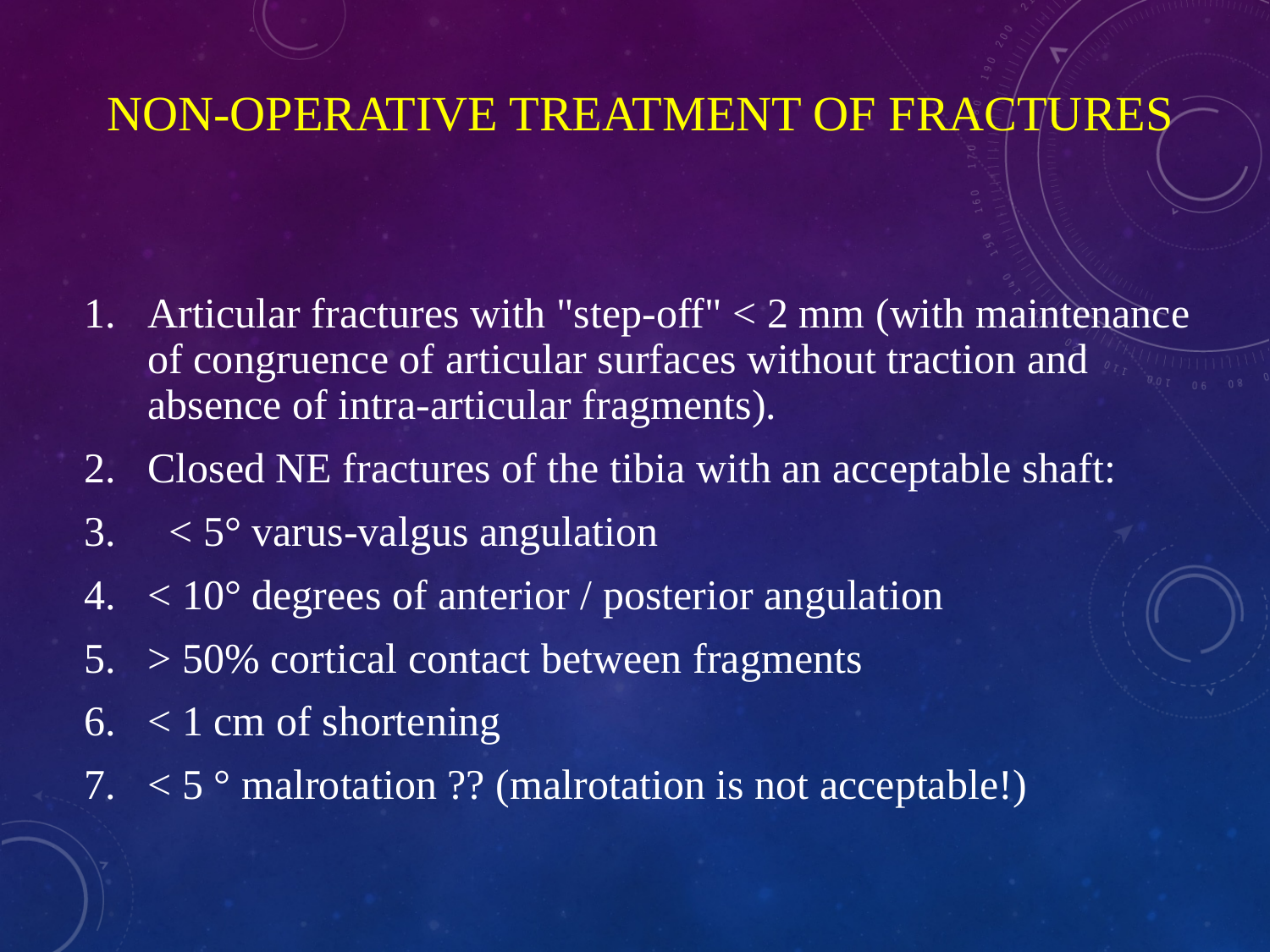

# Non-operative treatment of fractures
Articular fractures with "step-off" < 2 mm (with maintenance of congruence of articular surfaces without traction and absence of intra-articular fragments).
Closed NE fractures of the tibia with an acceptable shaft:
  < 5° varus-valgus angulation
< 10° degrees of anterior / posterior angulation
> 50% cortical contact between fragments
< 1 cm of shortening
< 5 ° malrotation ?? (malrotation is not acceptable!)